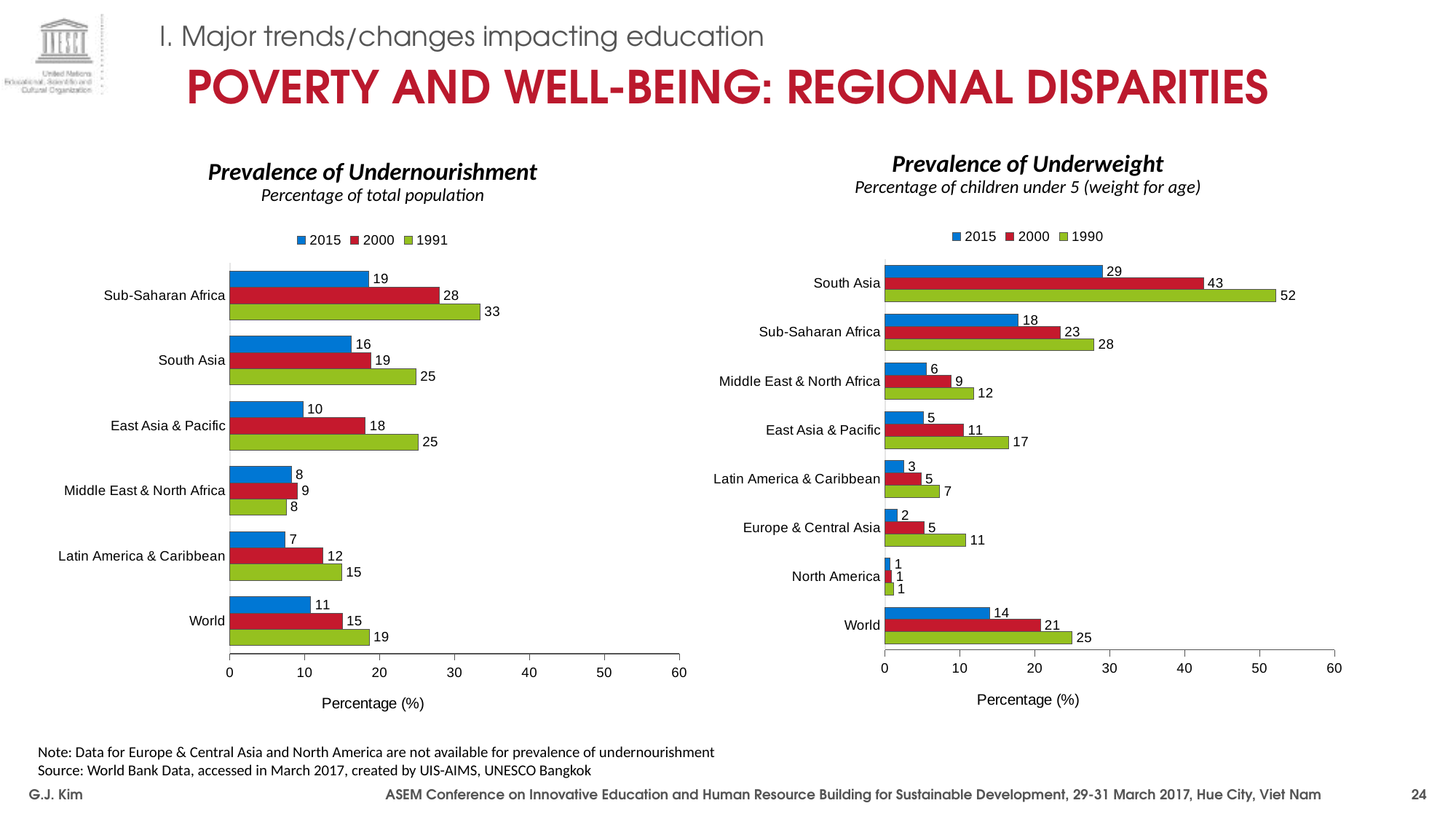

Poverty and well-being: regional disparities
I. Major trends/changes impacting education

Prevalence of Underweight
Percentage of children under 5 (weight for age)
Prevalence of Undernourishment
Percentage of total population

### Chart

| Category | 1990 | 2000 | 2015 |
|---|---|---|---|
| World | 24.96013297 | 20.73496044 | 13.92745762 |
| North America | 1.1 | 0.9 | 0.7 |
| Europe & Central Asia | 10.8 | 5.2 | 1.6 |
| Latin America & Caribbean | 7.3 | 4.8 | 2.5 |
| East Asia & Pacific | 16.5 | 10.5 | 5.1 |
| Middle East & North Africa | 11.8 | 8.8 | 5.5 |
| Sub-Saharan Africa | 27.9 | 23.4 | 17.8 |
| South Asia | 52.2 | 42.5 | 29.0 |

### Chart

| Category | 1991 | 2000 | 2015 |
|---|---|---|---|
| World | 18.6 | 15.0 | 10.8 |
| Latin America & Caribbean | 14.93100110869323 | 12.450447840819702 | 7.369544909002887 |
| Middle East & North Africa | 7.51170243627412 | 9.012870833978289 | 8.200973885598138 |
| East Asia & Pacific | 25.148027179286213 | 18.093819498741524 | 9.746435895571736 |
| South Asia | 24.837203468042873 | 18.779687538990448 | 16.22253163915231 |
| Sub-Saharan Africa | 33.41625532823 | 27.93341174165711 | 18.522967043937918 |
Note: Data for Europe & Central Asia and North America are not available for prevalence of undernourishment
Source: World Bank Data, accessed in March 2017, created by UIS-AIMS, UNESCO Bangkok
G.J. Kim                                                                               ASEM Conference on Innovative Education and Human Resource Building for Sustainable Development, 29-31 March 2017, Hue City, Viet Nam
24